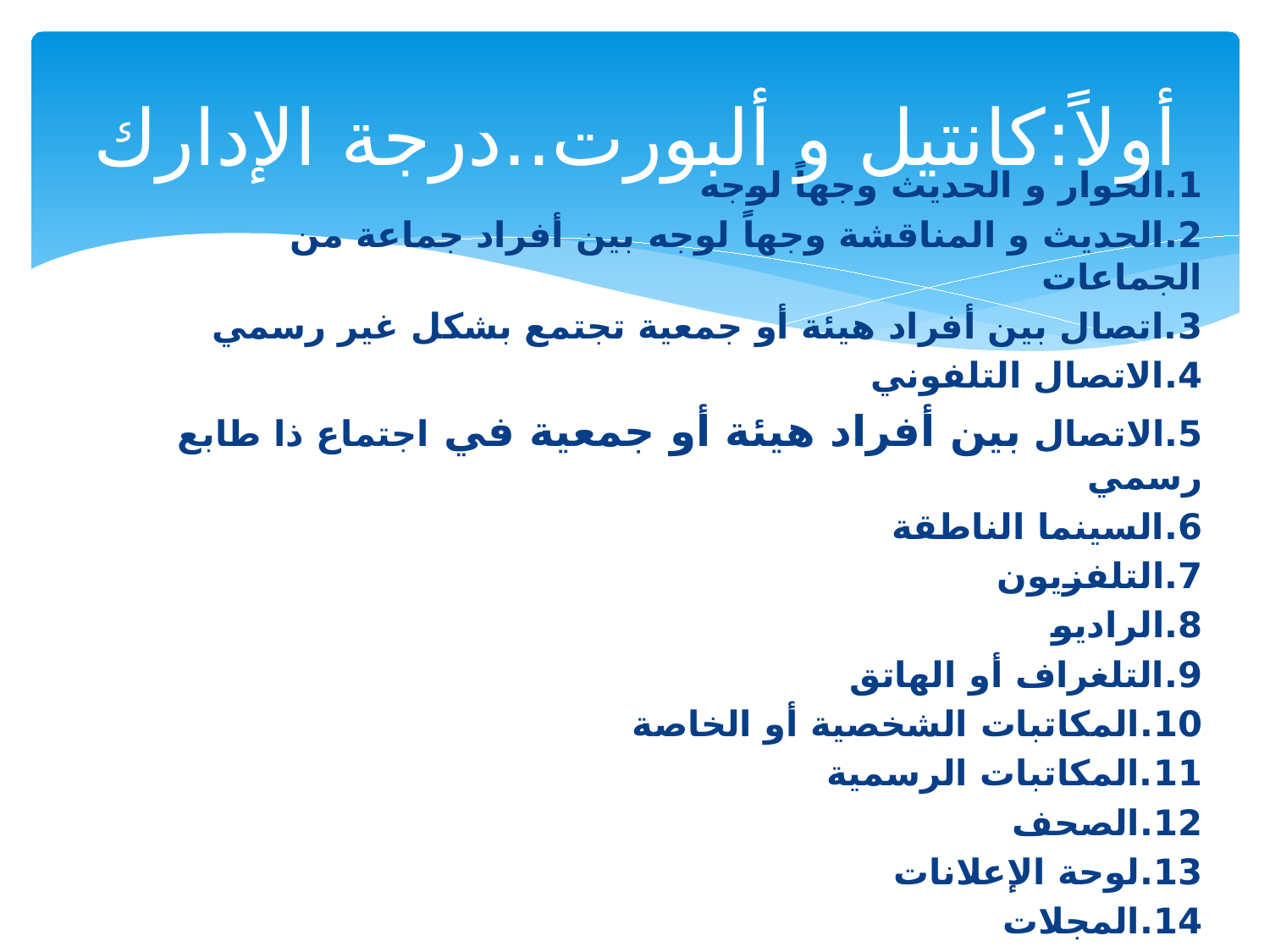

# أولاً:كانتيل و ألبورت..درجة الإدارك
1.الحوار و الحديث وجهاً لوجه
2.الحديث و المناقشة وجهاً لوجه بين أفراد جماعة من الجماعات
3.اتصال بين أفراد هيئة أو جمعية تجتمع بشكل غير رسمي
4.الاتصال التلفوني
5.الاتصال بين أفراد هيئة أو جمعية في اجتماع ذا طابع رسمي
6.السينما الناطقة
7.التلفزيون
8.الراديو
9.التلغراف أو الهاتق
10.المكاتبات الشخصية أو الخاصة
11.المكاتبات الرسمية
12.الصحف
13.لوحة الإعلانات
14.المجلات
15.الكتب